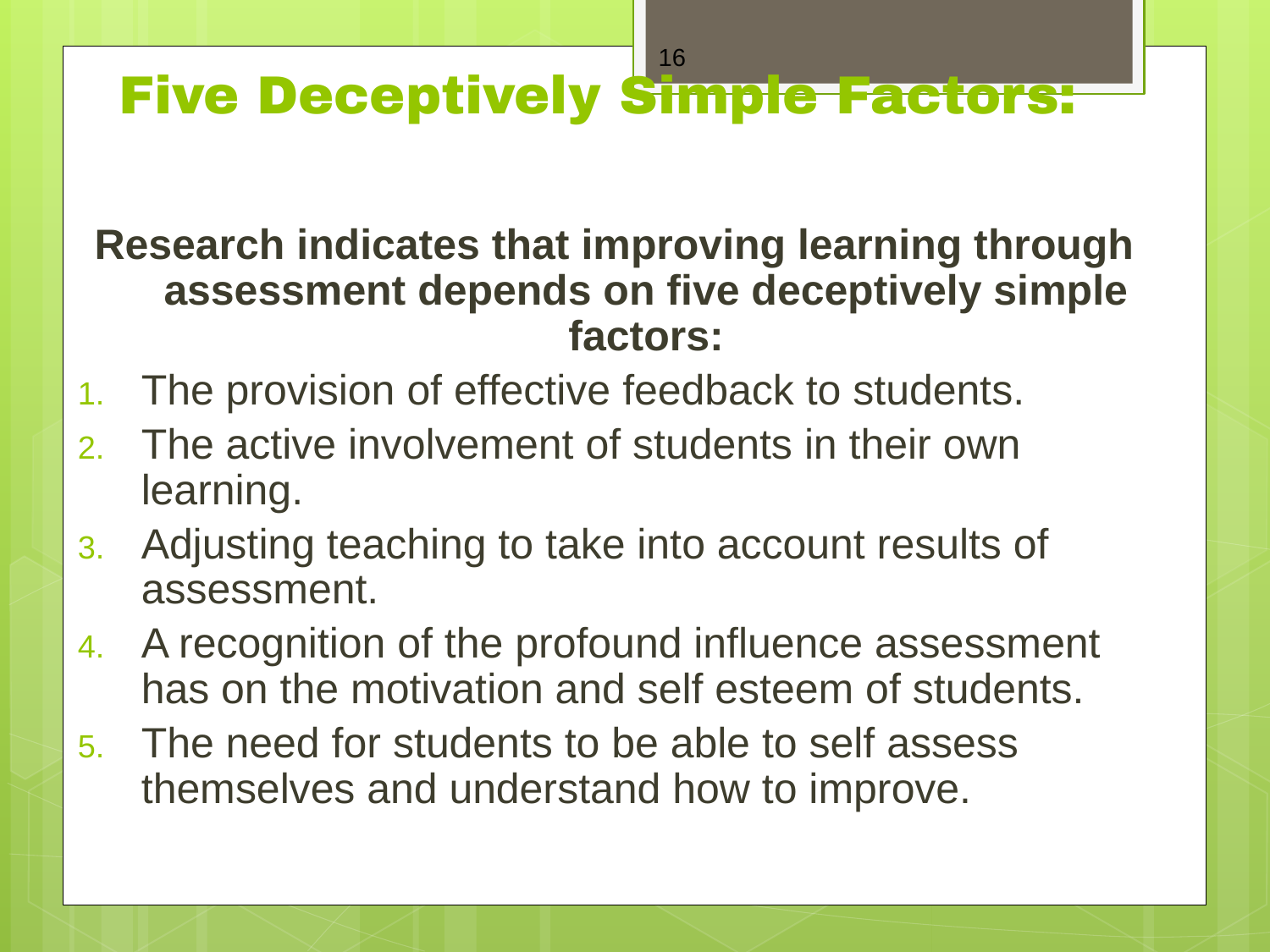

16
# Five Deceptively Simple Factors:
Research indicates that improving learning through assessment depends on five deceptively simple factors:
The provision of effective feedback to students.
The active involvement of students in their own learning.
Adjusting teaching to take into account results of assessment.
A recognition of the profound influence assessment has on the motivation and self esteem of students.
The need for students to be able to self assess themselves and understand how to improve.